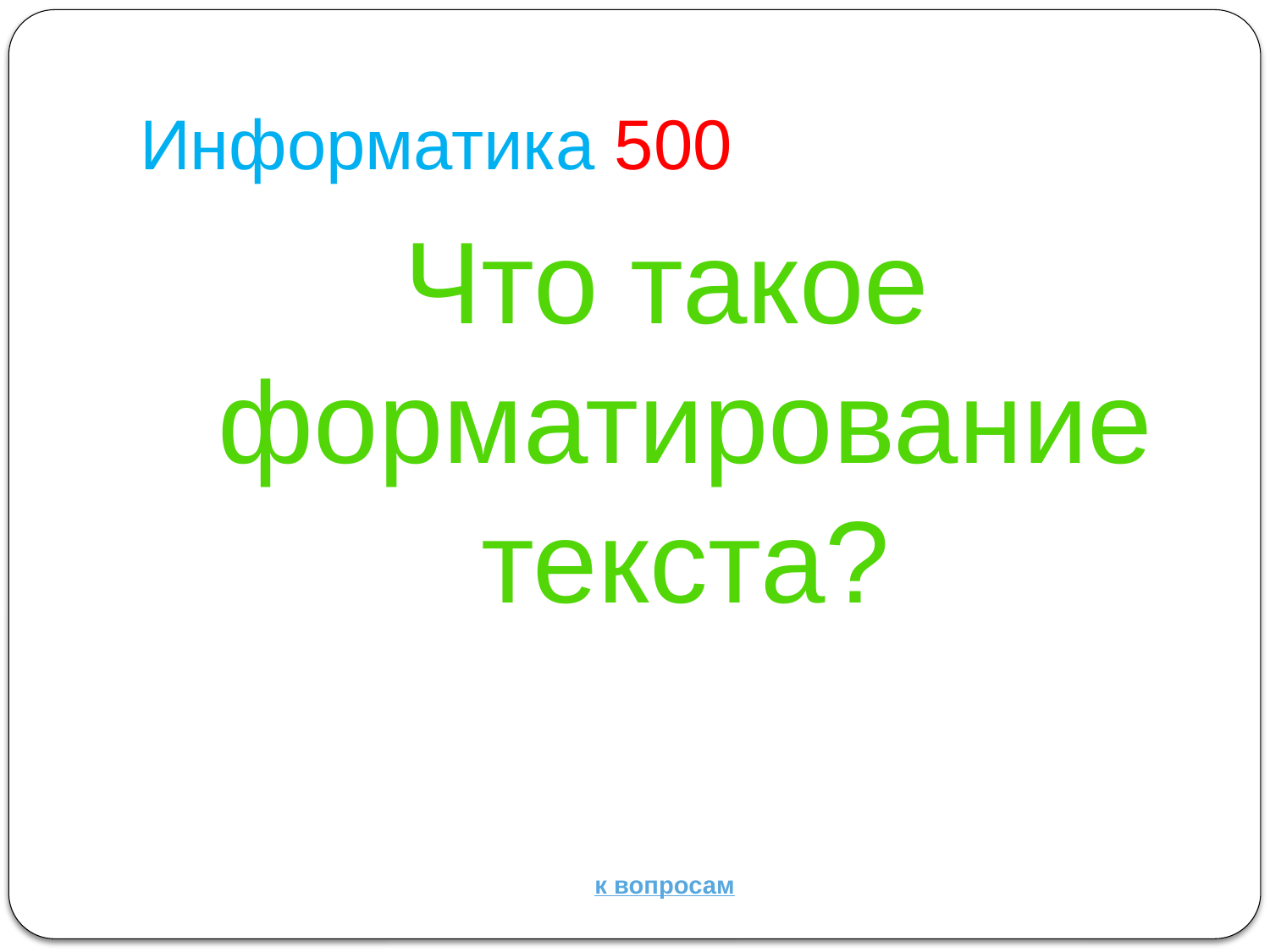

# Информатика 500
Что такое форматирование текста?
к вопросам